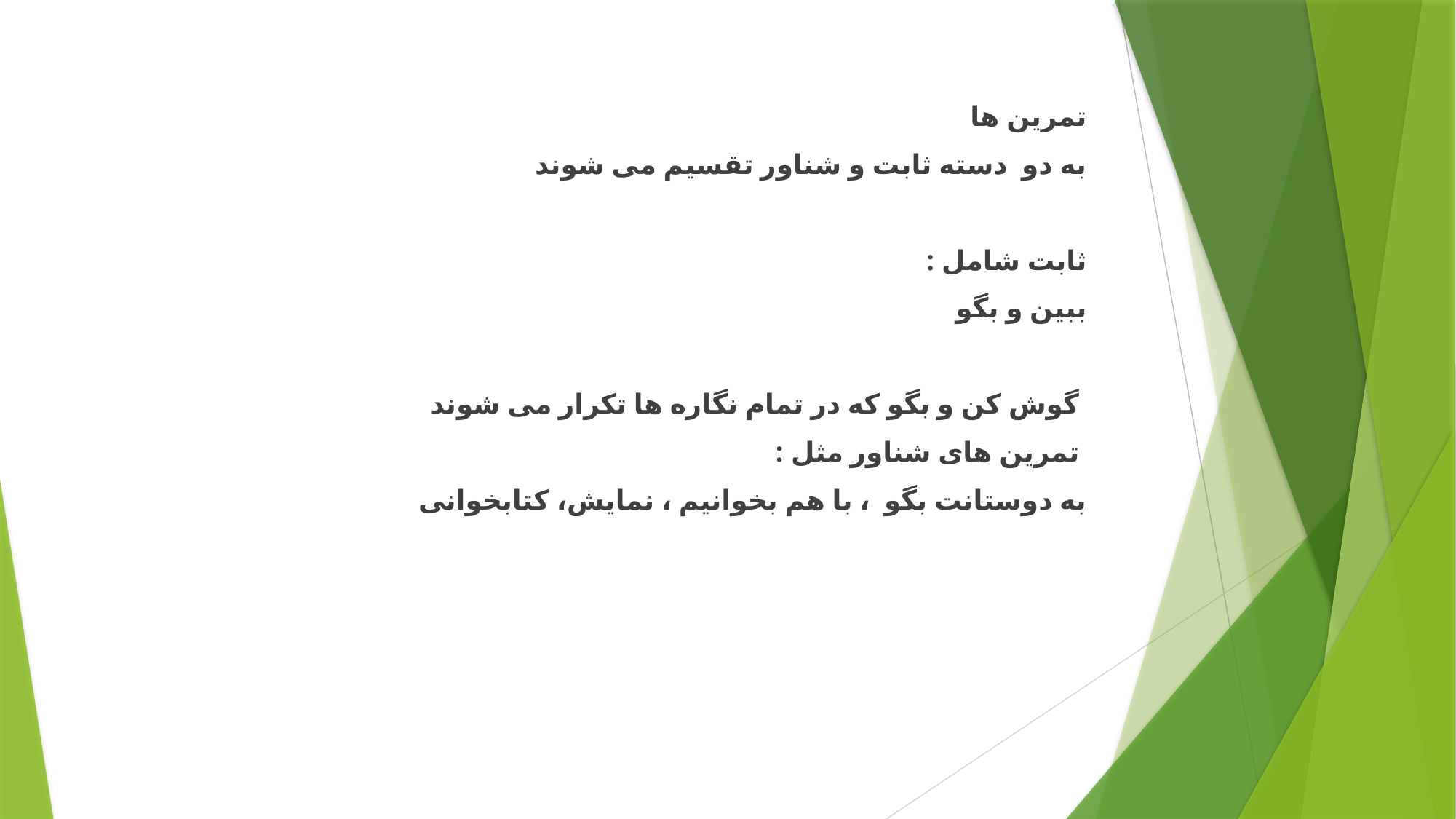

تمرین ها
به دو  دسته ثابت و شناور تقسیم می شوند

ثابت شامل :
ببین و بگو

 گوش کن و بگو که در تمام نگاره ها تکرار می شوند
 تمرین های شناور مثل :
به دوستانت بگو  ، با هم بخوانیم ، نمایش، کتابخوانی